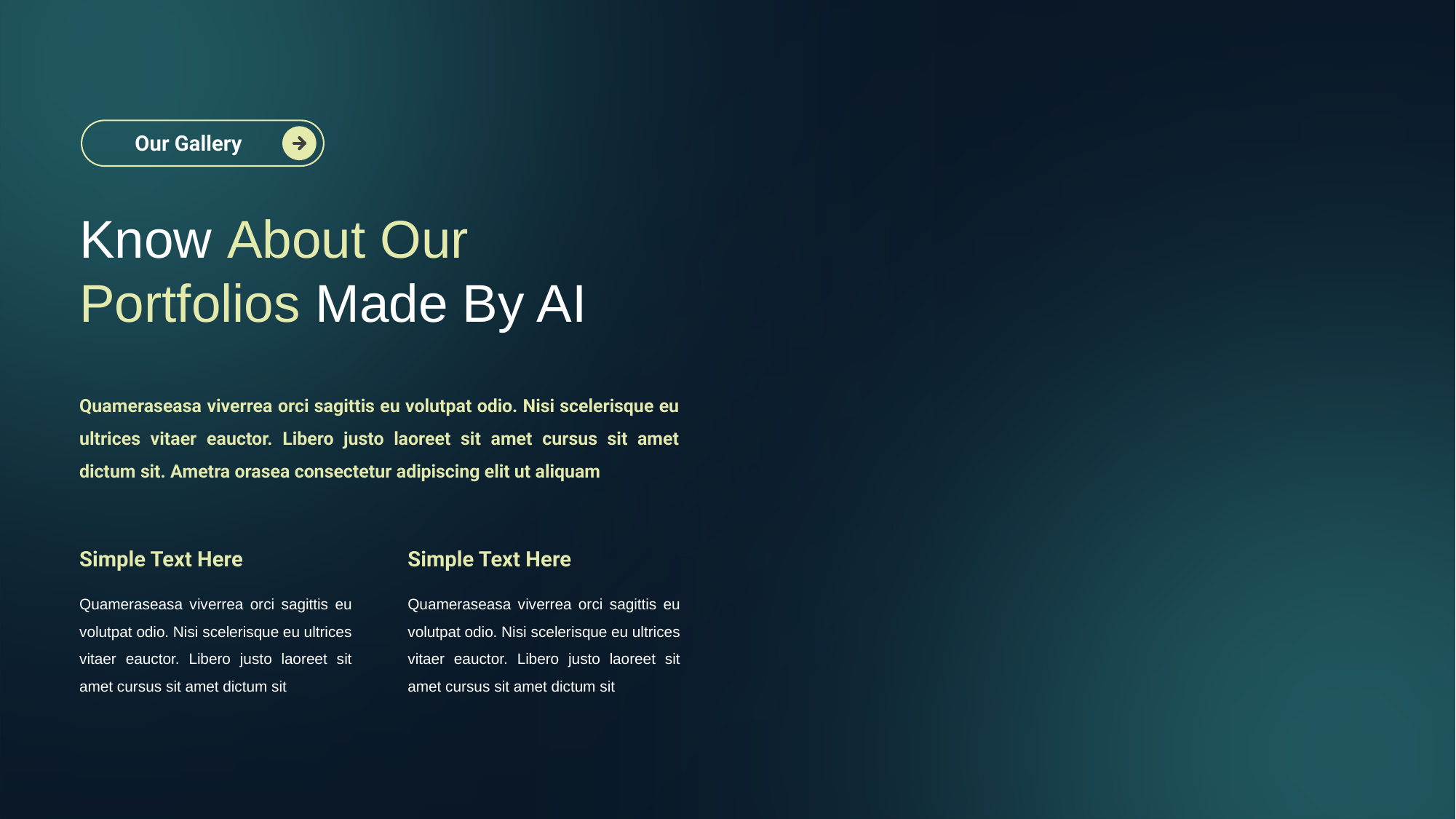

Our Gallery

Know About Our Portfolios Made By AI

Quameraseasa viverrea orci sagittis eu volutpat odio. Nisi scelerisque eu ultrices vitaer eauctor. Libero justo laoreet sit amet cursus sit amet dictum sit. Ametra orasea consectetur adipiscing elit ut aliquam

Simple Text Here
Simple Text Here
Quameraseasa viverrea orci sagittis eu volutpat odio. Nisi scelerisque eu ultrices vitaer eauctor. Libero justo laoreet sit amet cursus sit amet dictum sit
Quameraseasa viverrea orci sagittis eu volutpat odio. Nisi scelerisque eu ultrices vitaer eauctor. Libero justo laoreet sit amet cursus sit amet dictum sit